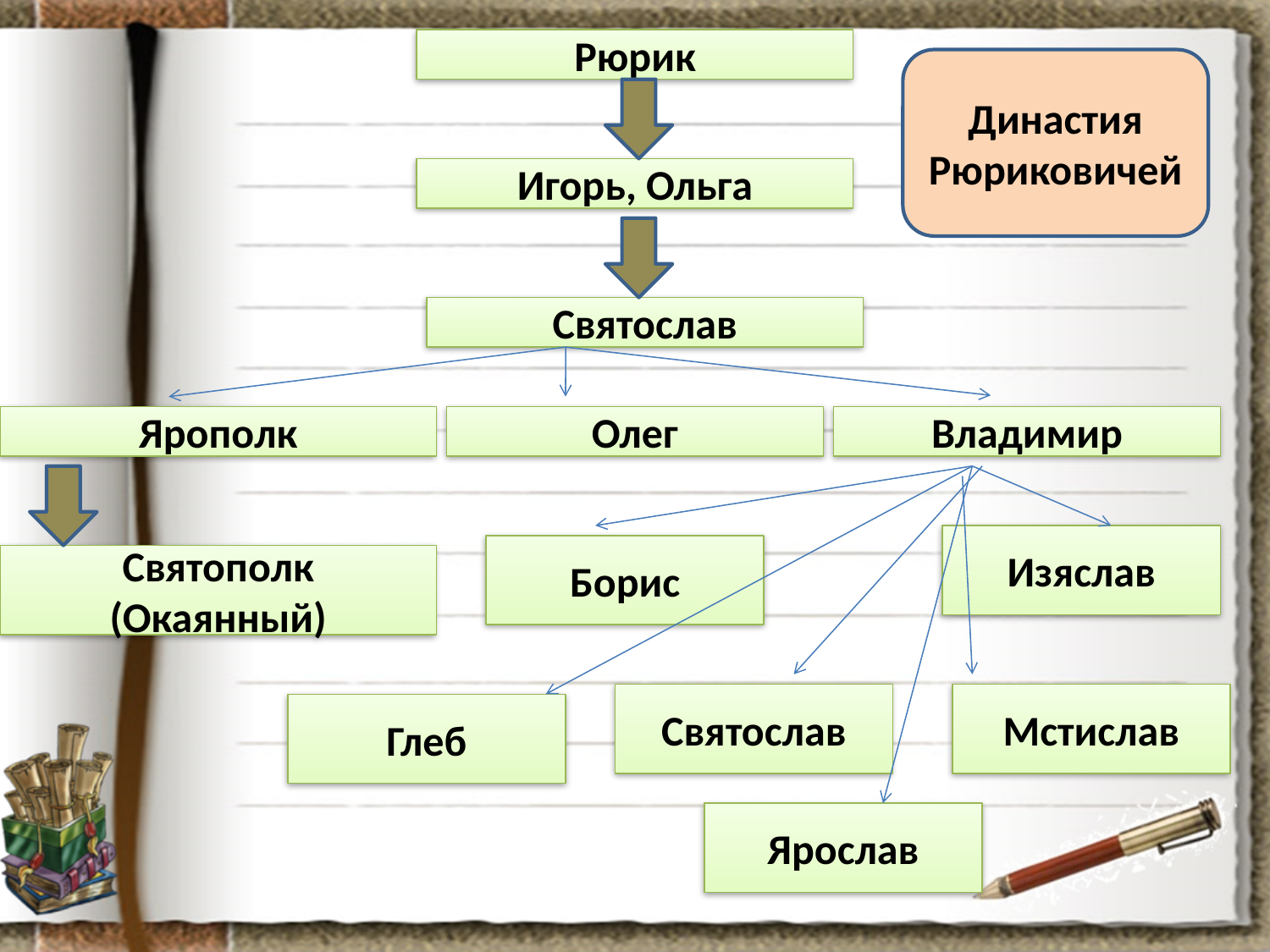

Рюрик
Династия Рюриковичей

Игорь, Ольга

Святослав
Ярополк
Олег
Владимир

Изяслав
Борис
Святополк (Окаянный)
Святослав
Мстислав
Глеб
Ярослав